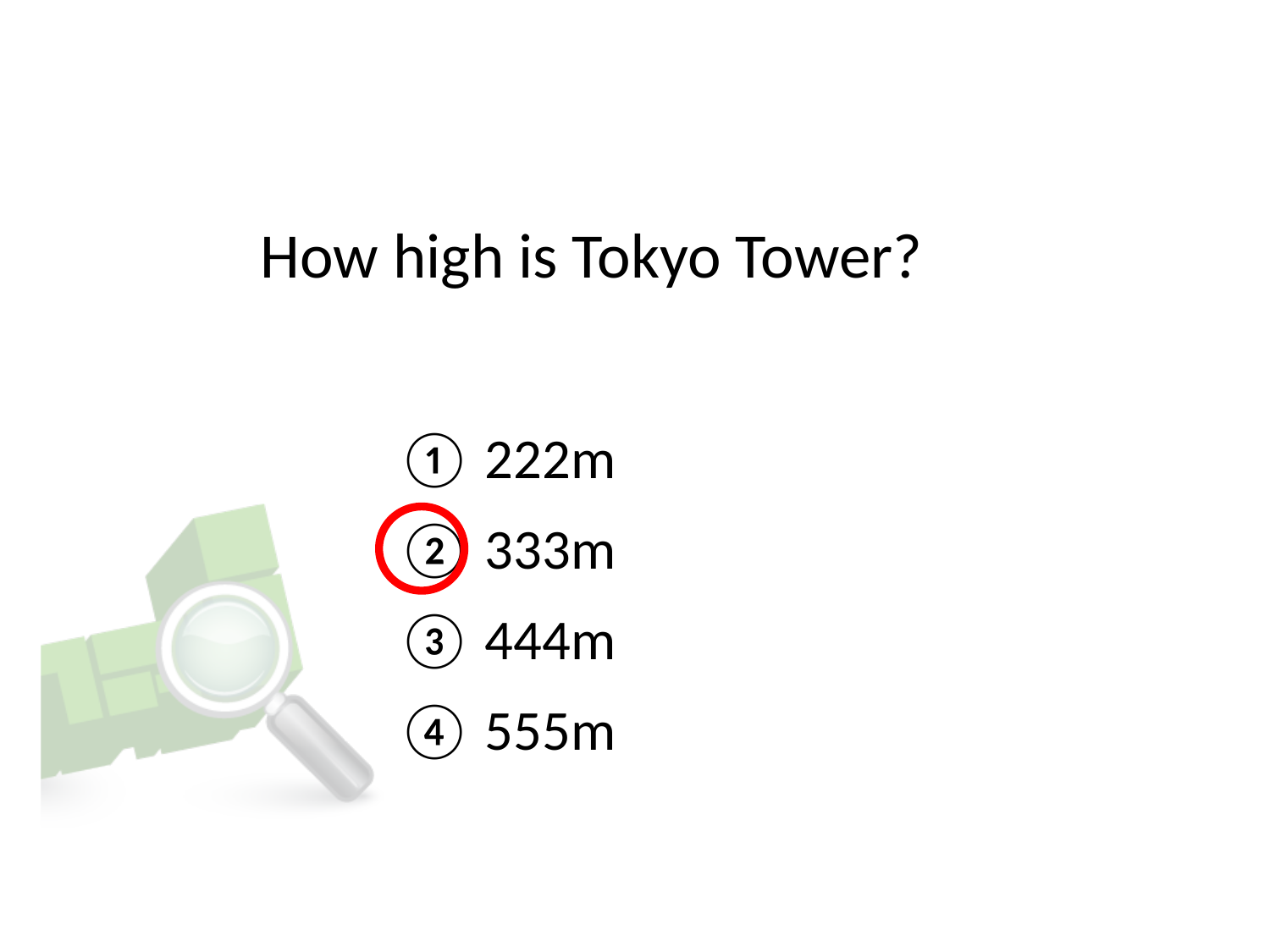

# How high is Tokyo Tower?
① 222m
② 333m
③ 444m
④ 555m